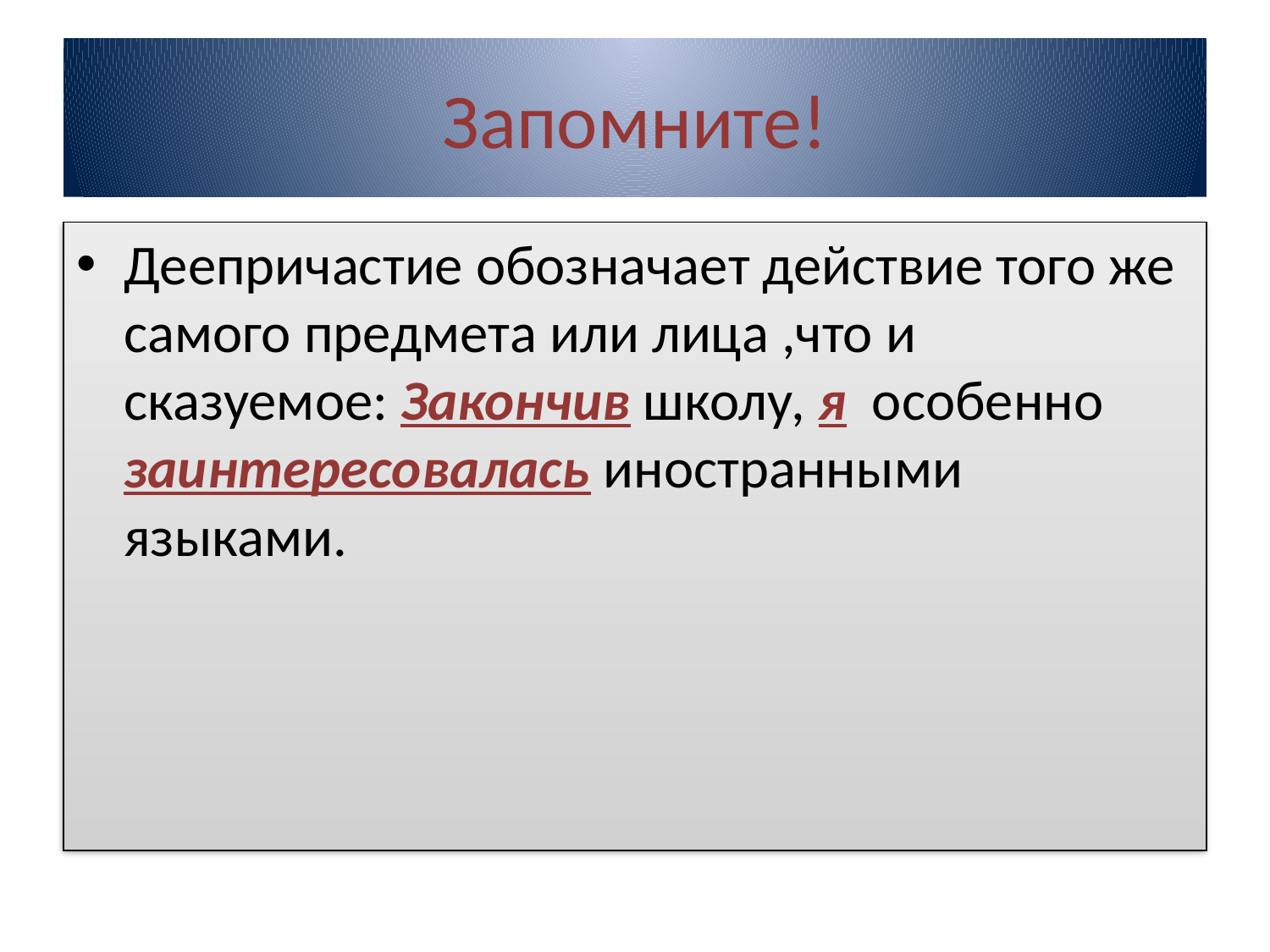

# Запомните!
Деепричастие обозначает действие того же самого предмета или лица ,что и сказуемое: Закончив школу, я  особенно заинтересовалась иностранными языками.